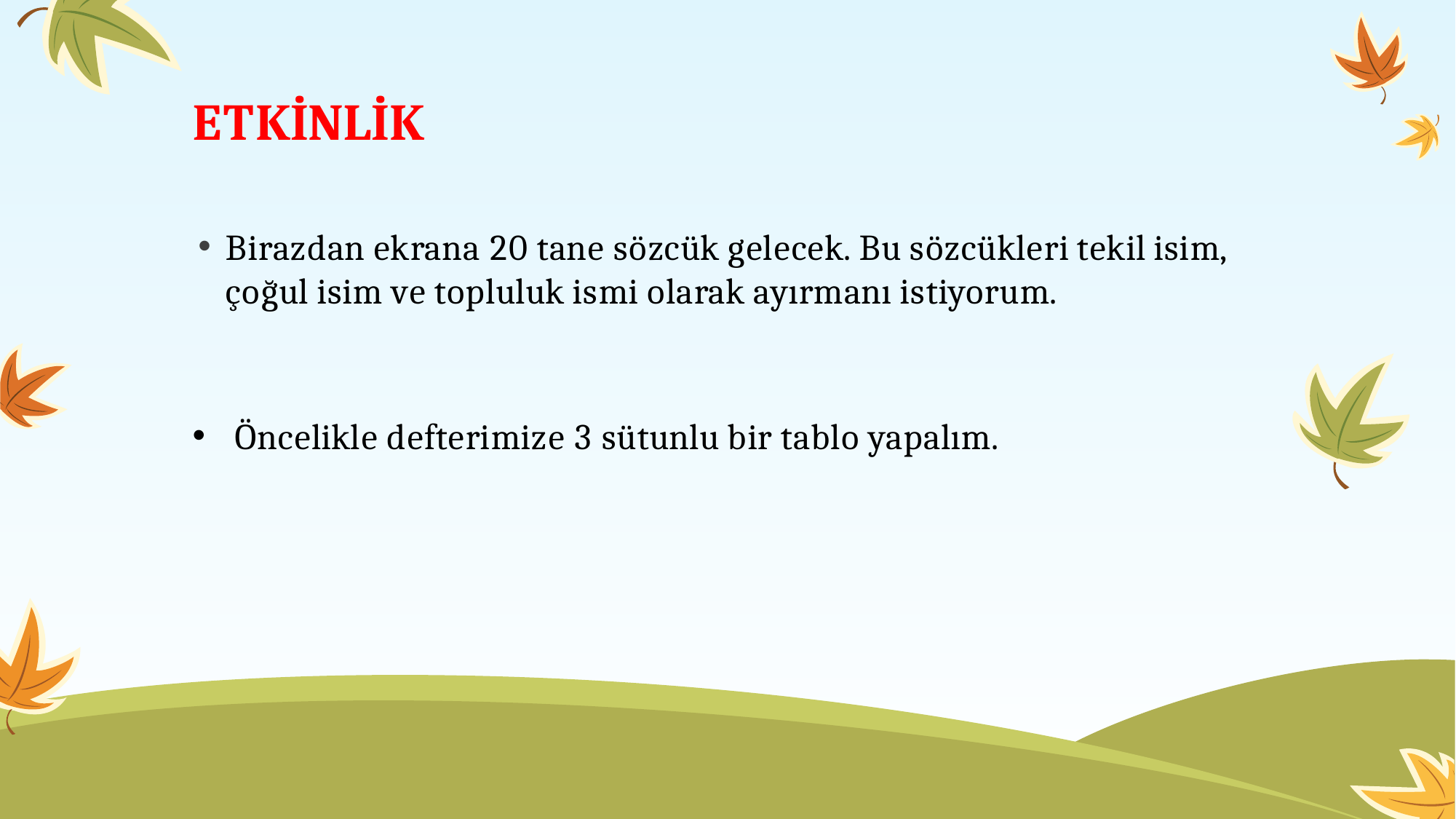

# ETKİNLİK
Birazdan ekrana 20 tane sözcük gelecek. Bu sözcükleri tekil isim, çoğul isim ve topluluk ismi olarak ayırmanı istiyorum.

Öncelikle defterimize 3 sütunlu bir tablo yapalım.